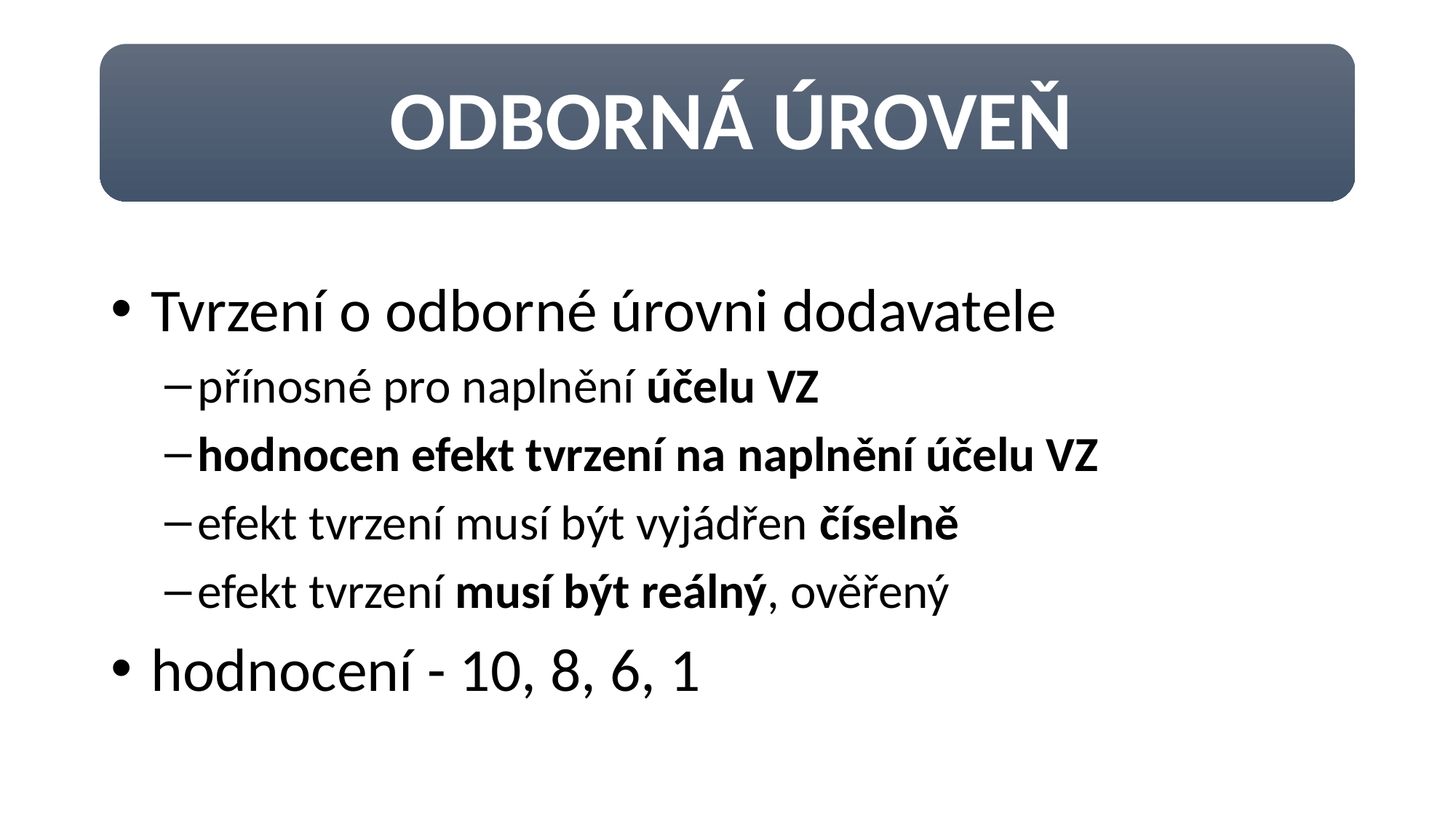

ODBORNÁ ÚROVEŇ

Tvrzení o odborné úrovni dodavatele
přínosné pro naplnění účelu VZ
hodnocen efekt tvrzení na naplnění účelu VZ
efekt tvrzení musí být vyjádřen číselně
efekt tvrzení musí být reálný, ověřený
hodnocení - 10, 8, 6, 1